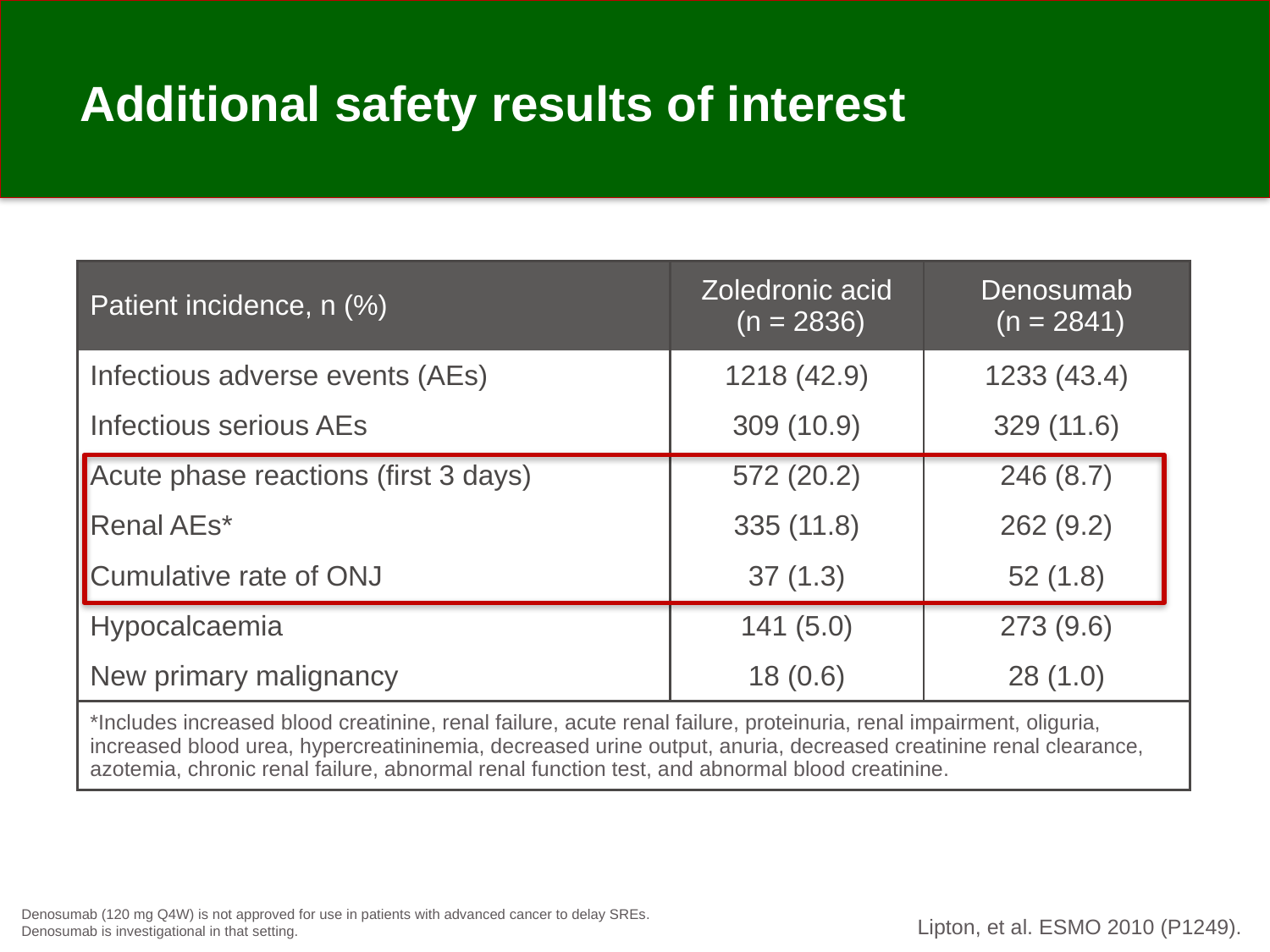

# Additional safety results of interest
| Patient incidence, n (%) | Zoledronic acid (n = 2836) | Denosumab (n = 2841) |
| --- | --- | --- |
| Infectious adverse events (AEs) | 1218 (42.9) | 1233 (43.4) |
| Infectious serious AEs | 309 (10.9) | 329 (11.6) |
| Acute phase reactions (first 3 days) | 572 (20.2) | 246 (8.7) |
| Renal AEs\* | 335 (11.8) | 262 (9.2) |
| Cumulative rate of ONJ | 37 (1.3) | 52 (1.8) |
| Hypocalcaemia | 141 (5.0) | 273 (9.6) |
| New primary malignancy | 18 (0.6) | 28 (1.0) |
| \*Includes increased blood creatinine, renal failure, acute renal failure, proteinuria, renal impairment, oliguria, increased blood urea, hypercreatininemia, decreased urine output, anuria, decreased creatinine renal clearance, azotemia, chronic renal failure, abnormal renal function test, and abnormal blood creatinine. |  |  |

Denosumab (120 mg Q4W) is not approved for use in patients with advanced cancer to delay SREs.
Denosumab is investigational in that setting.
Lipton, et al. ESMO 2010 (P1249).